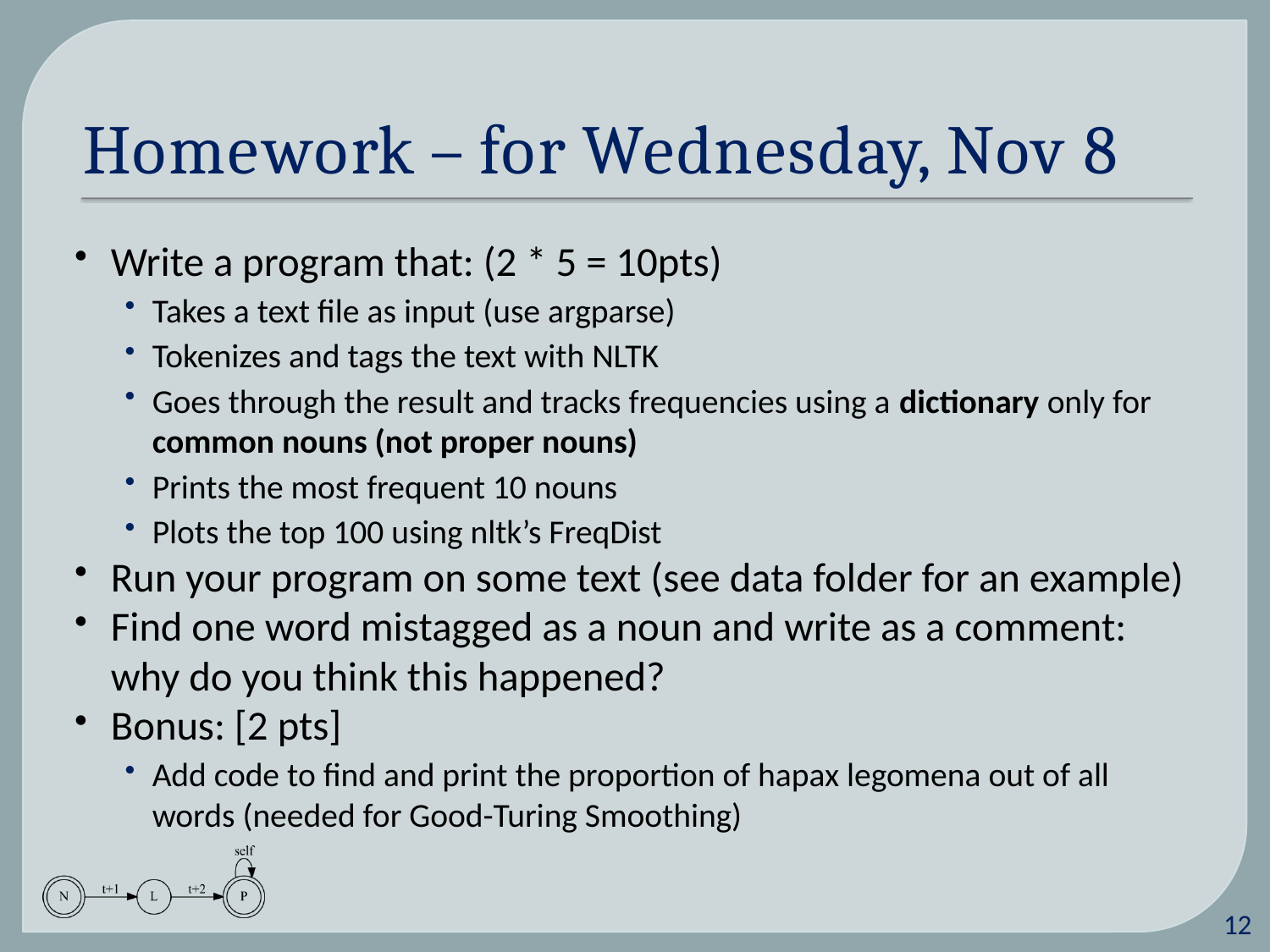

# Homework – for Wednesday, Nov 8
Write a program that: (2 * 5 = 10pts)
Takes a text file as input (use argparse)
Tokenizes and tags the text with NLTK
Goes through the result and tracks frequencies using a dictionary only for common nouns (not proper nouns)
Prints the most frequent 10 nouns
Plots the top 100 using nltk’s FreqDist
Run your program on some text (see data folder for an example)
Find one word mistagged as a noun and write as a comment: why do you think this happened?
Bonus: [2 pts]
Add code to find and print the proportion of hapax legomena out of all words (needed for Good-Turing Smoothing)
12